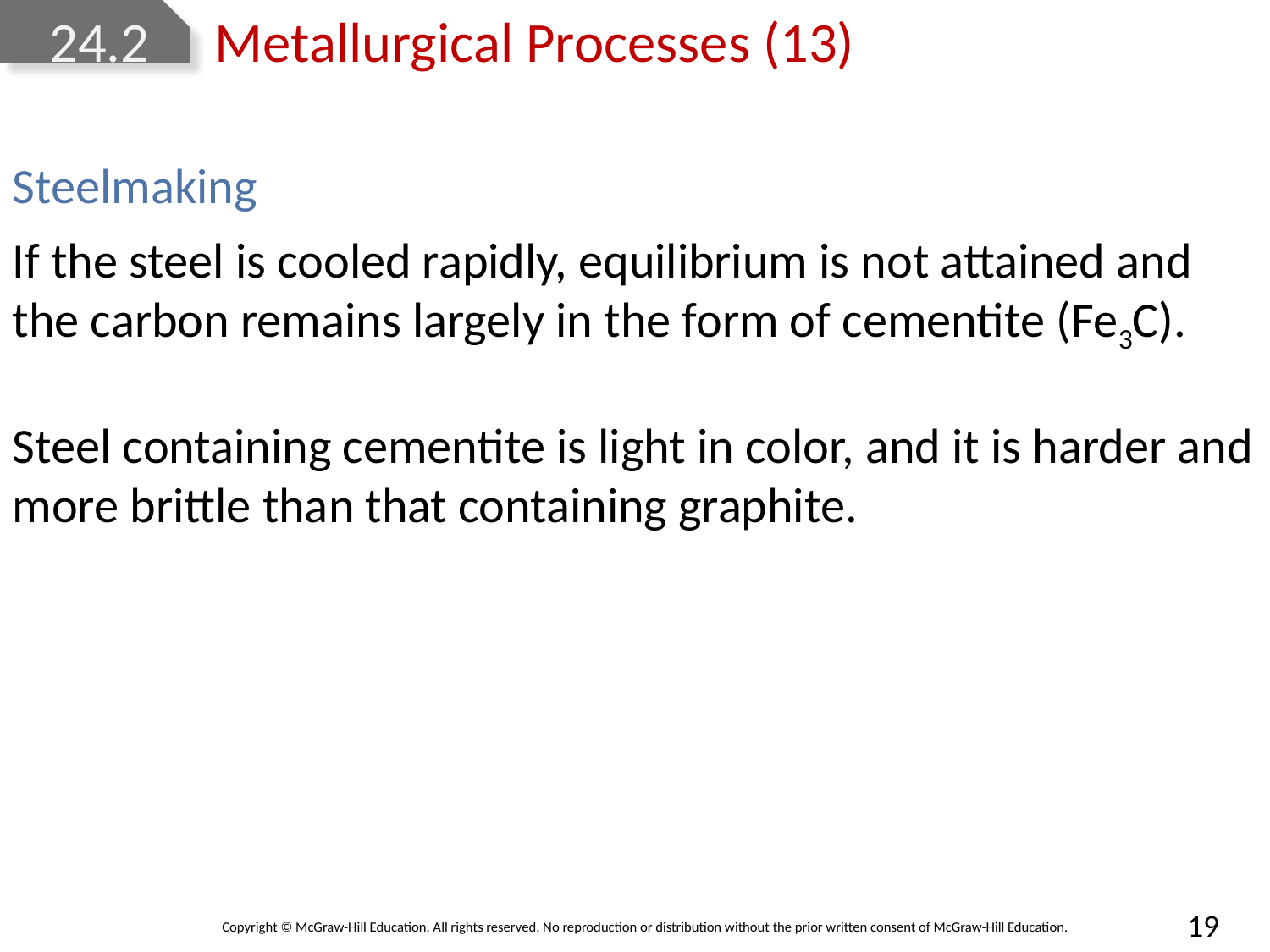

# 24.2 Metallurgical Processes (13)
Steelmaking
If the steel is cooled rapidly, equilibrium is not attained and the carbon remains largely in the form of cementite (Fe3C).
Steel containing cementite is light in color, and it is harder and more brittle than that containing graphite.